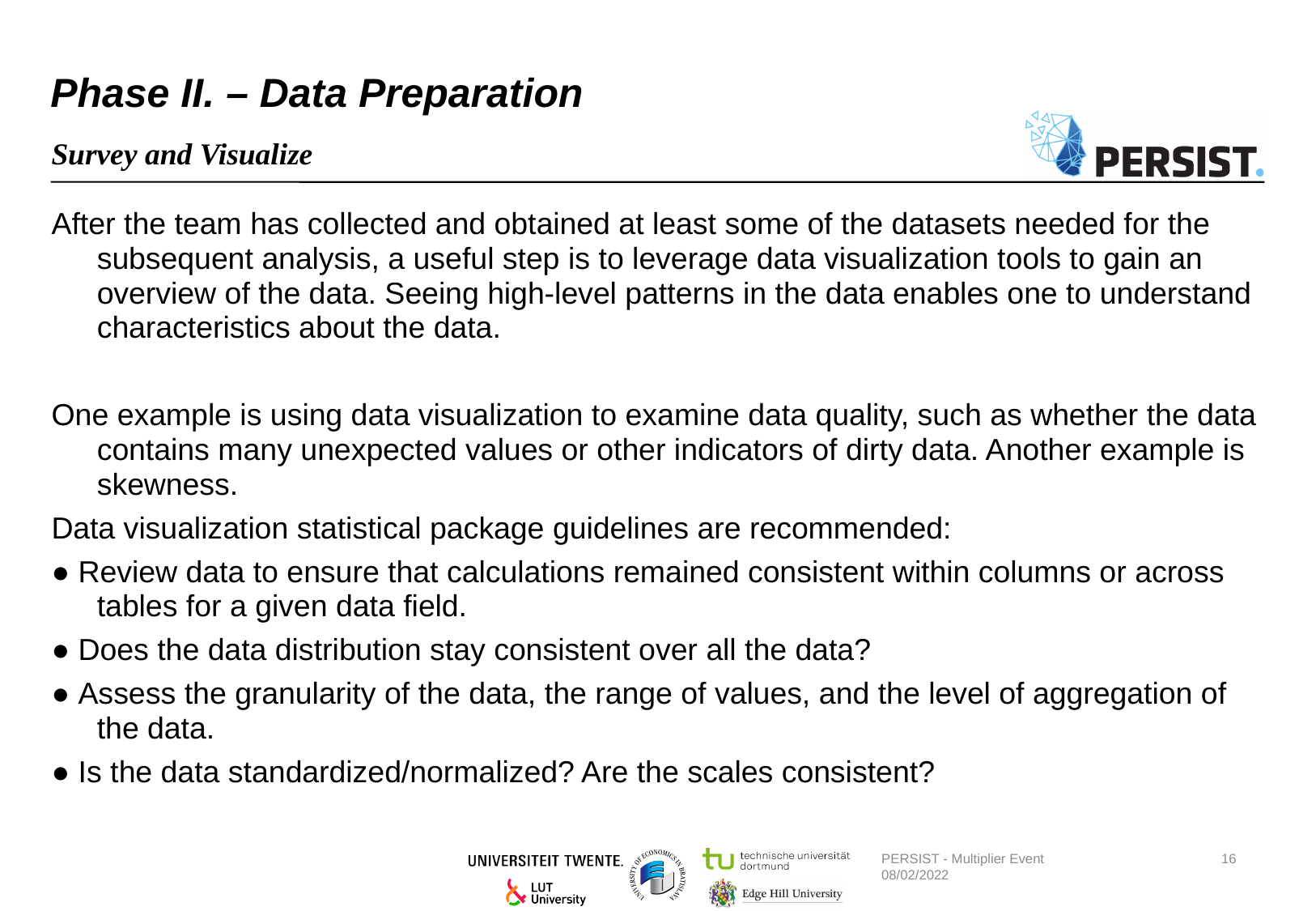

# Phase II. – Data Preparation
Survey and Visualize
After the team has collected and obtained at least some of the datasets needed for the subsequent analysis, a useful step is to leverage data visualization tools to gain an overview of the data. Seeing high-level patterns in the data enables one to understand characteristics about the data.

One example is using data visualization to examine data quality, such as whether the data contains many unexpected values or other indicators of dirty data. Another example is skewness.
Data visualization statistical package guidelines are recommended:
● Review data to ensure that calculations remained consistent within columns or across tables for a given data field.
● Does the data distribution stay consistent over all the data?
● Assess the granularity of the data, the range of values, and the level of aggregation of the data.
● Is the data standardized/normalized? Are the scales consistent?